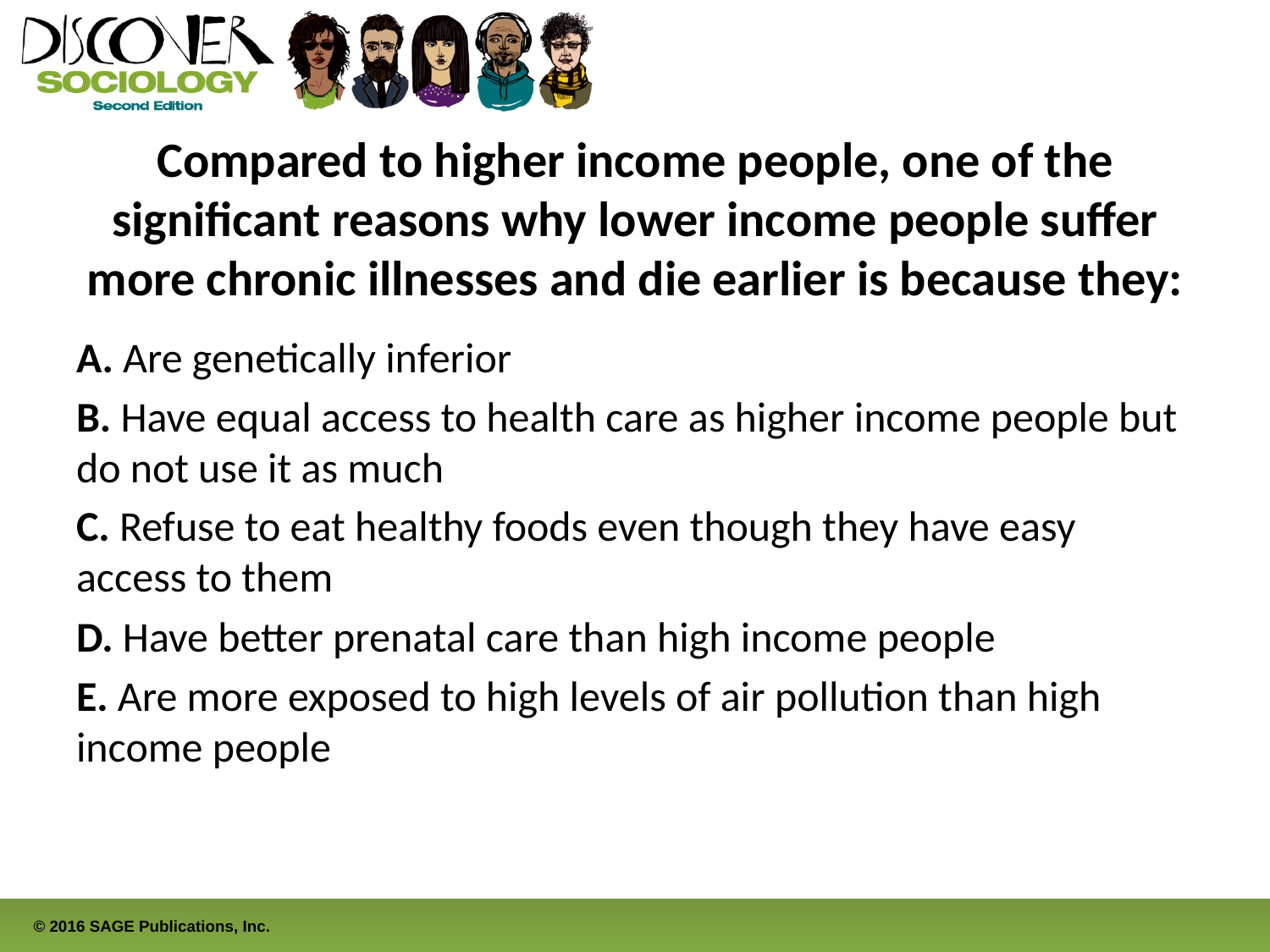

# Compared to higher income people, one of the significant reasons why lower income people suffer more chronic illnesses and die earlier is because they:
A. Are genetically inferior
B. Have equal access to health care as higher income people but do not use it as much
C. Refuse to eat healthy foods even though they have easy access to them
D. Have better prenatal care than high income people
E. Are more exposed to high levels of air pollution than high income people